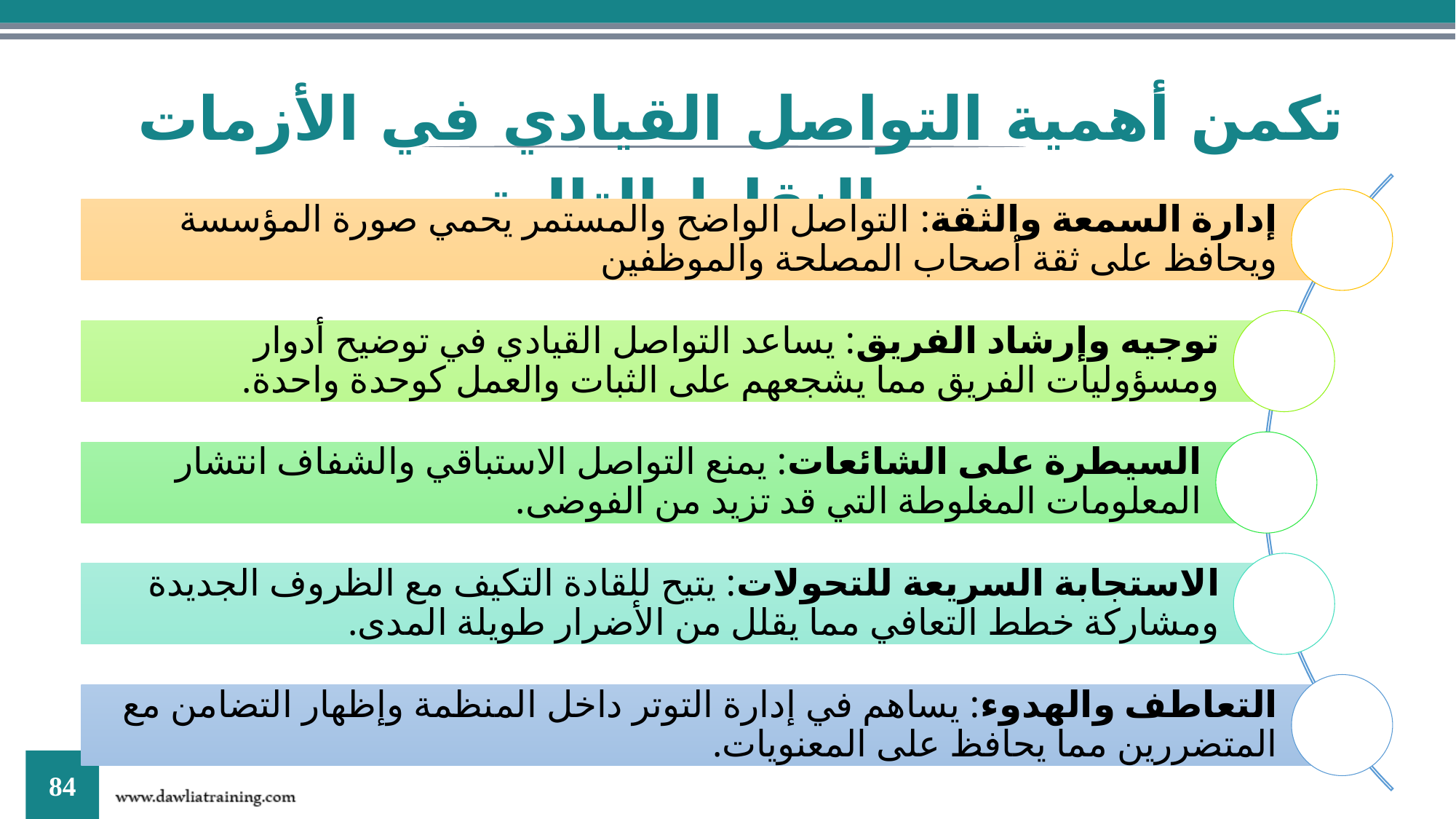

تكمن أهمية التواصل القيادي في الأزمات في النقاط التالية
إدارة السمعة والثقة: التواصل الواضح والمستمر يحمي صورة المؤسسة ويحافظ على ثقة أصحاب المصلحة والموظفين
توجيه وإرشاد الفريق: يساعد التواصل القيادي في توضيح أدوار ومسؤوليات الفريق مما يشجعهم على الثبات والعمل كوحدة واحدة.
السيطرة على الشائعات: يمنع التواصل الاستباقي والشفاف انتشار المعلومات المغلوطة التي قد تزيد من الفوضى.
الاستجابة السريعة للتحولات: يتيح للقادة التكيف مع الظروف الجديدة ومشاركة خطط التعافي مما يقلل من الأضرار طويلة المدى.
التعاطف والهدوء: يساهم في إدارة التوتر داخل المنظمة وإظهار التضامن مع المتضررين مما يحافظ على المعنويات.